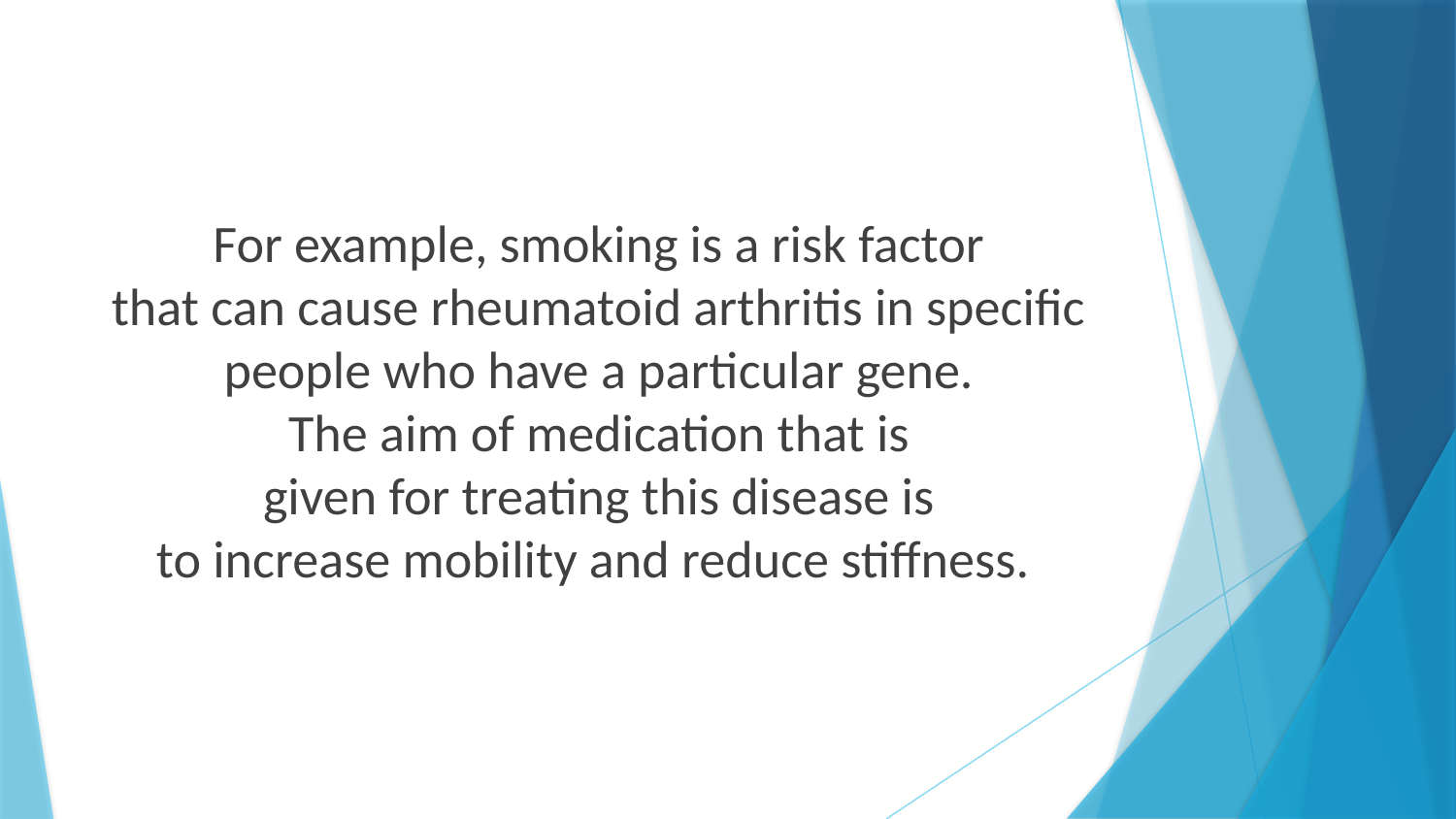

For example, smoking is a risk factor
that can cause rheumatoid arthritis in specific people who have a particular gene.
The aim of medication that is
given for treating this disease is
to increase mobility and reduce stiffness.